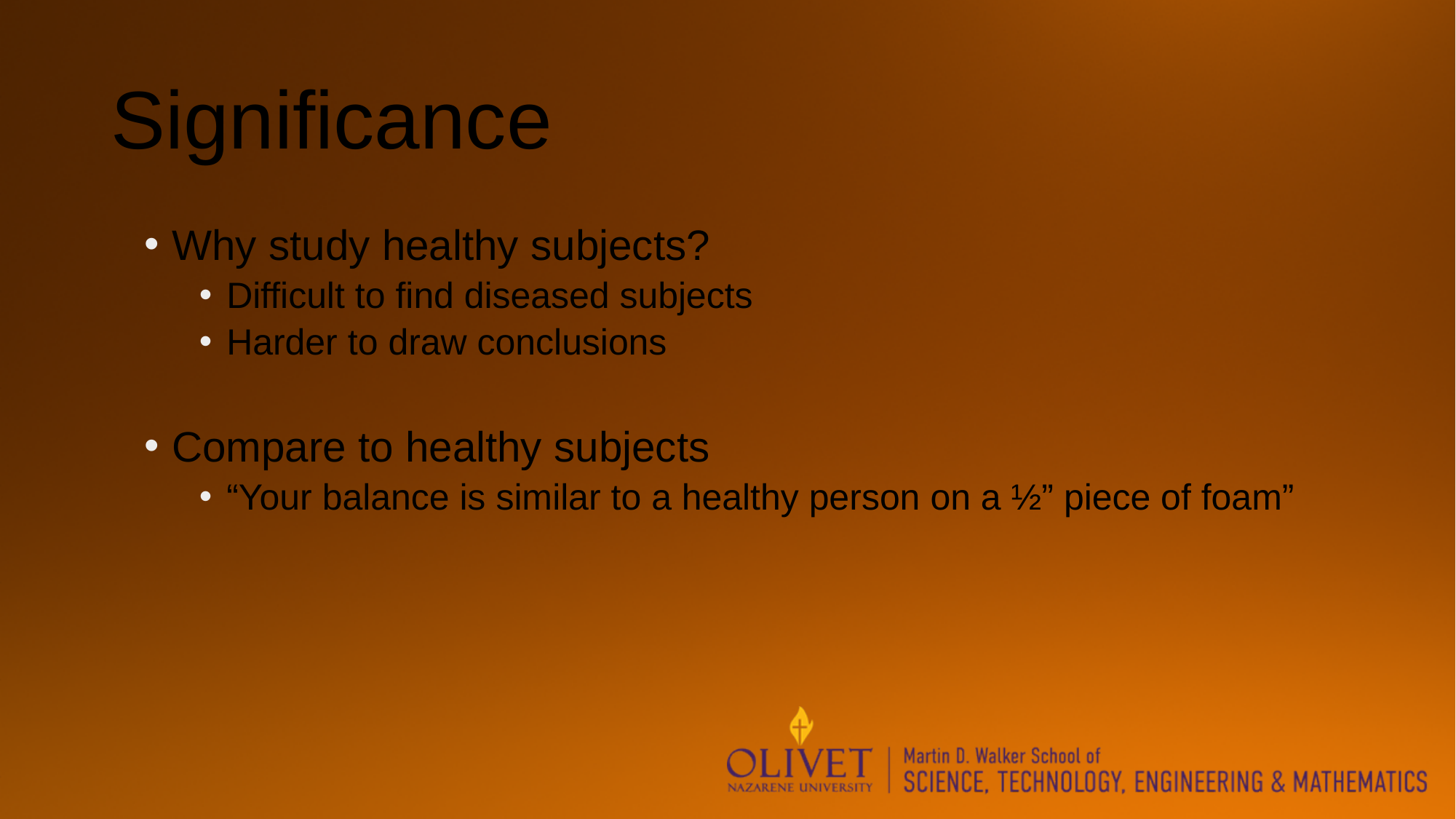

# Significance
Why study healthy subjects?
Difficult to find diseased subjects
Harder to draw conclusions

Compare to healthy subjects
“Your balance is similar to a healthy person on a ½” piece of foam”